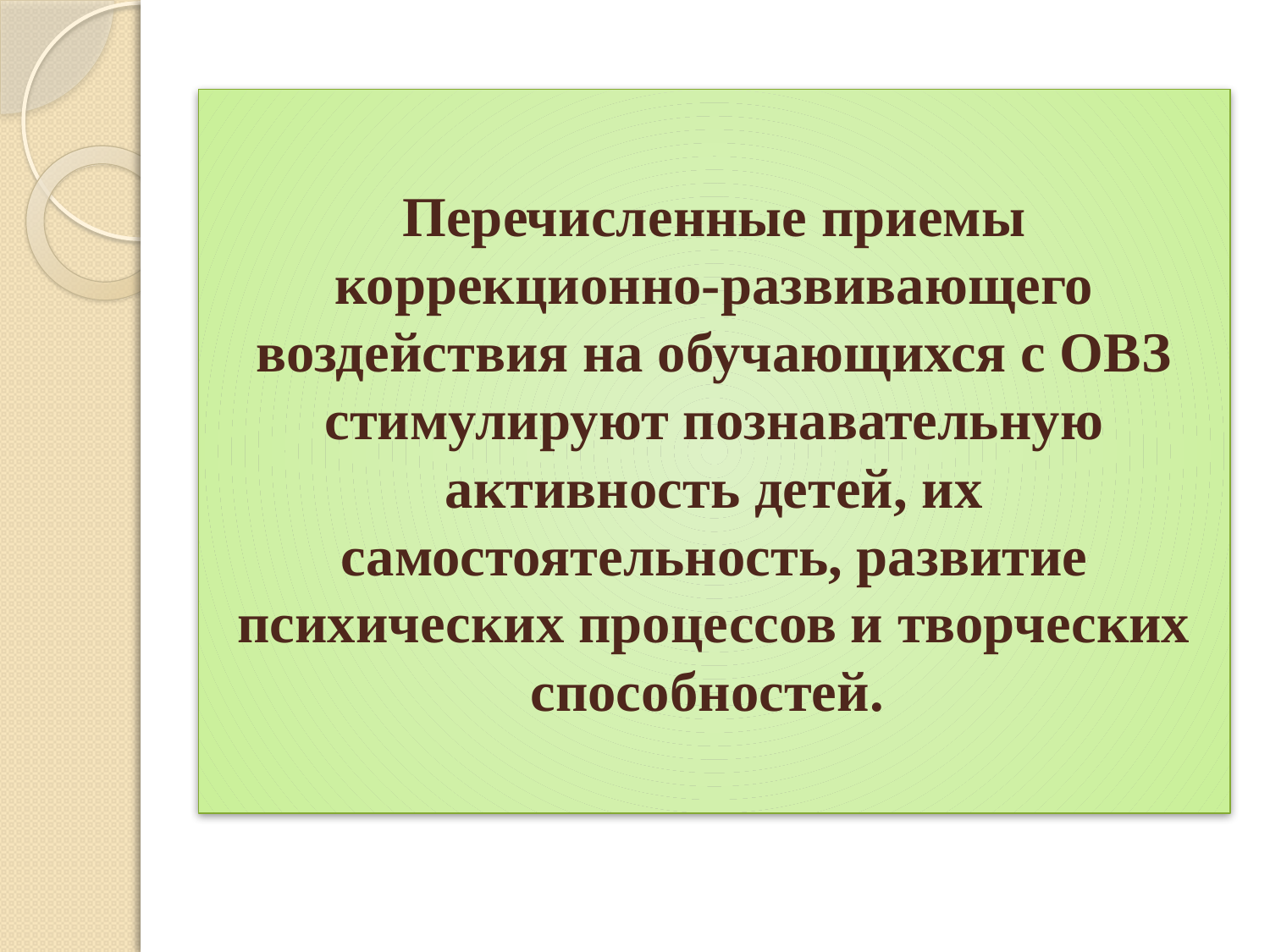

# Перечисленные приемы коррекционно-развивающего воздействия на обучающихся с ОВЗ стимулируют познавательную активность детей, их самостоятельность, развитие психических процессов и творческих способностей.